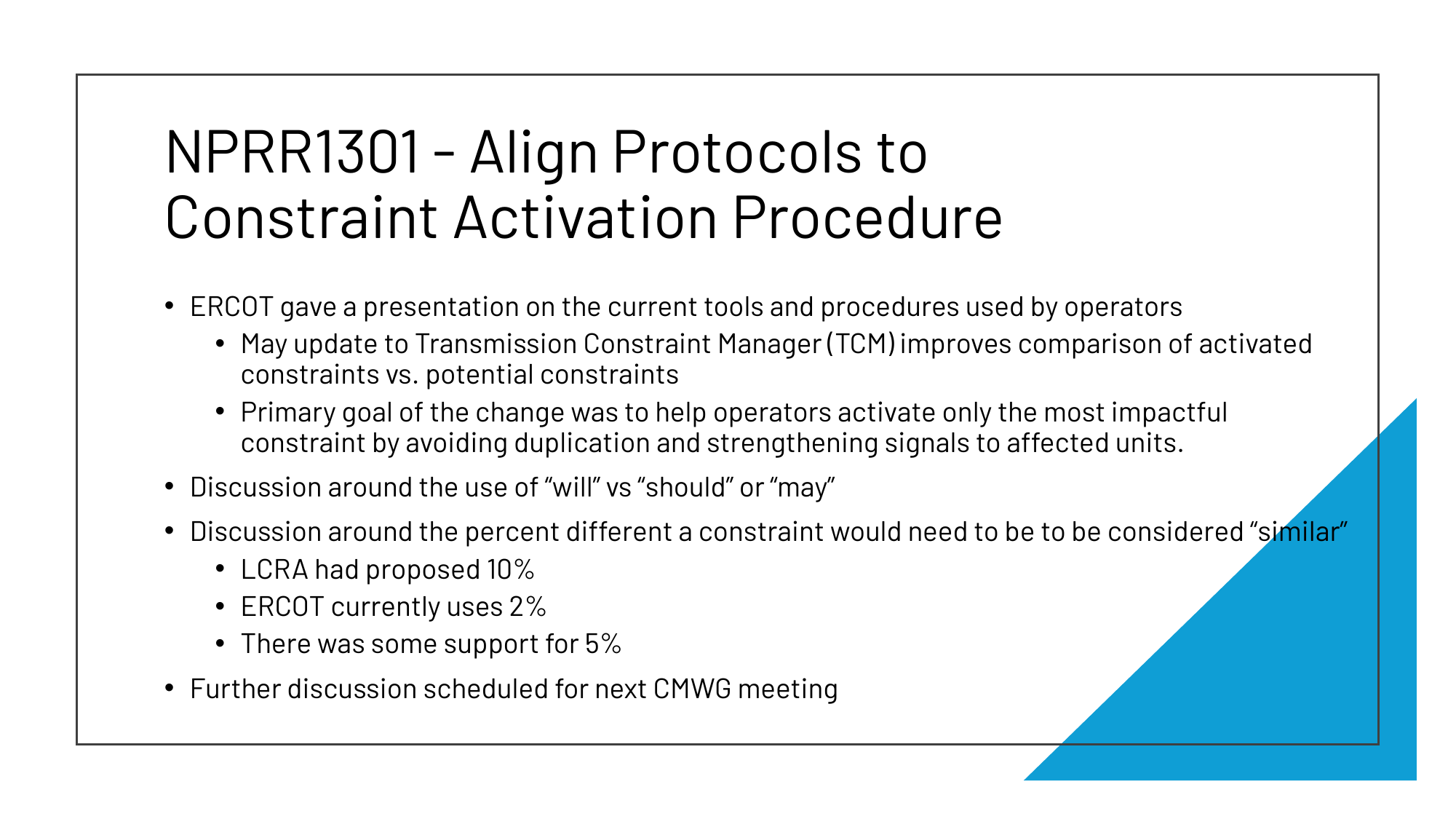

# NPRR1301 - Align Protocols to Constraint Activation Procedure
ERCOT gave a presentation on the current tools and procedures used by operators
May update to Transmission Constraint Manager (TCM) improves comparison of activated constraints vs. potential constraints
Primary goal of the change was to help operators activate only the most impactful constraint by avoiding duplication and strengthening signals to affected units.
Discussion around the use of “will” vs “should” or “may”
Discussion around the percent different a constraint would need to be to be considered “similar”
LCRA had proposed 10%
ERCOT currently uses 2%
There was some support for 5%
Further discussion scheduled for next CMWG meeting